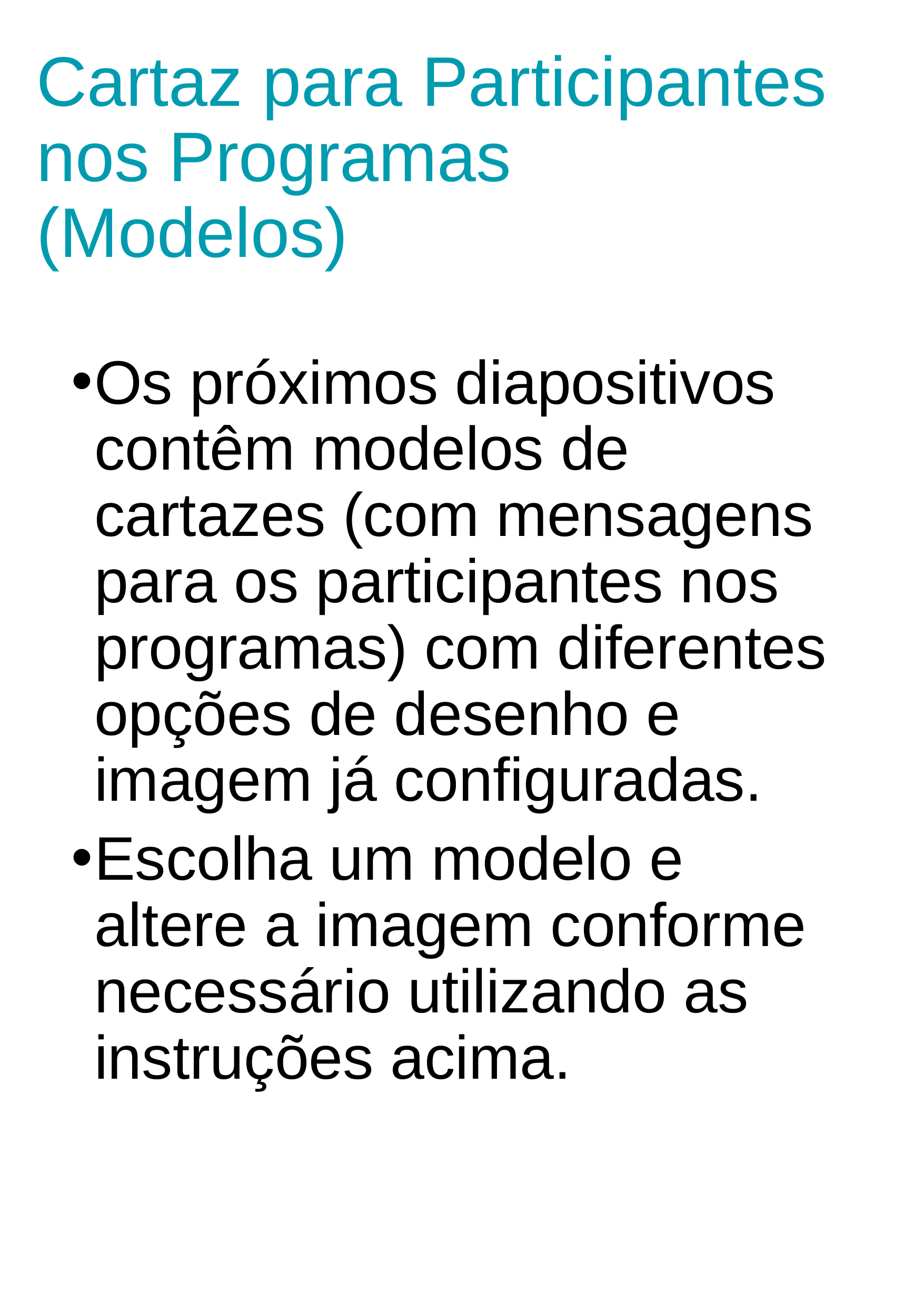

# Cartaz para Participantes nos Programas (Modelos)
Os próximos diapositivos contêm modelos de cartazes (com mensagens para os participantes nos programas) com diferentes opções de desenho e imagem já configuradas.
Escolha um modelo e altere a imagem conforme necessário utilizando as instruções acima.